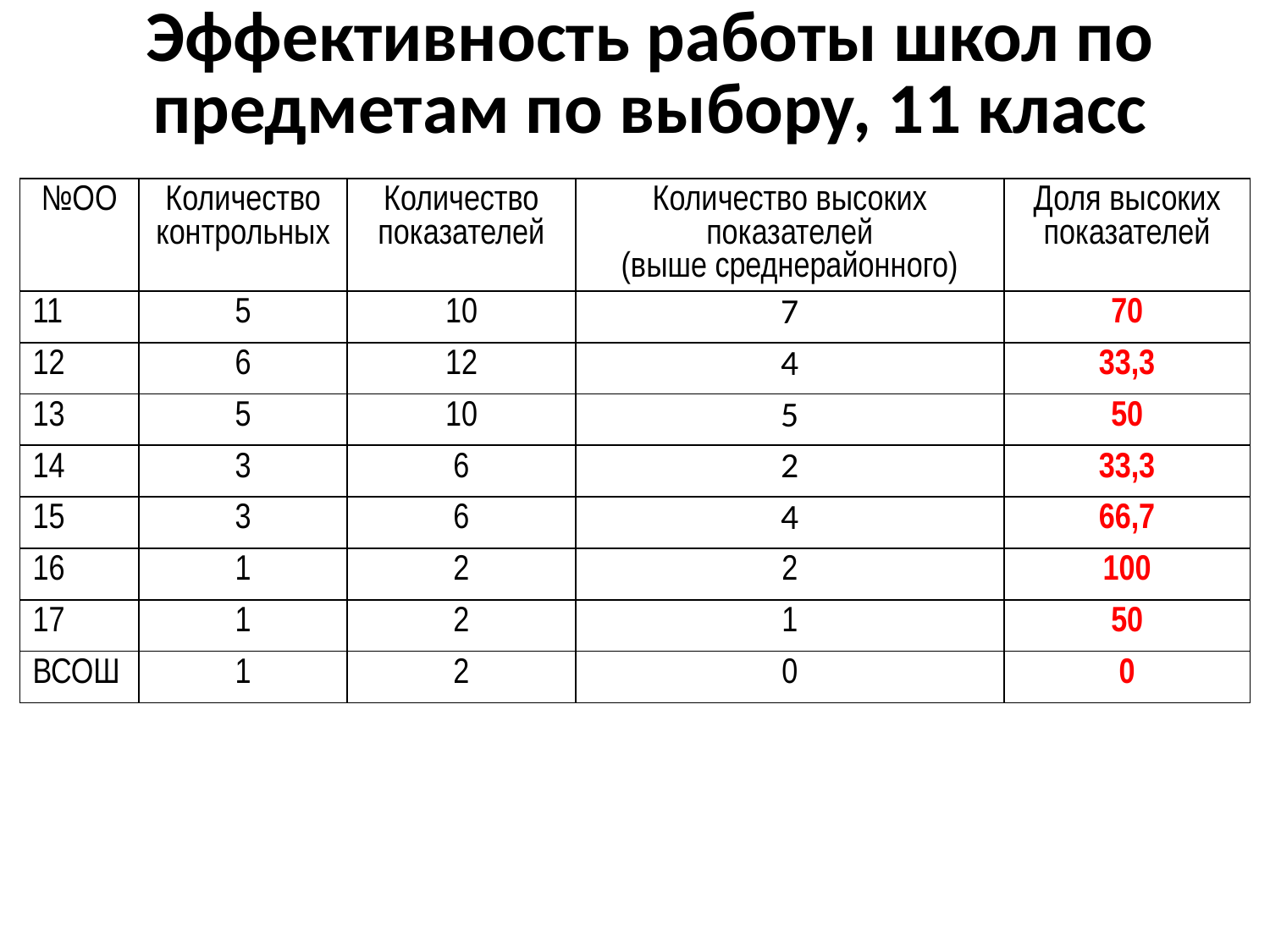

# Эффективность работы школ по предметам по выбору, 11 класс
| №ОО | Количество контрольных | Количество показателей | Количество высоких показателей (выше среднерайонного) | Доля высоких показателей |
| --- | --- | --- | --- | --- |
| 11 | 5 | 10 | 7 | 70 |
| 12 | 6 | 12 | 4 | 33,3 |
| 13 | 5 | 10 | 5 | 50 |
| 14 | 3 | 6 | 2 | 33,3 |
| 15 | 3 | 6 | 4 | 66,7 |
| 16 | 1 | 2 | 2 | 100 |
| 17 | 1 | 2 | 1 | 50 |
| ВСОШ | 1 | 2 | 0 | 0 |